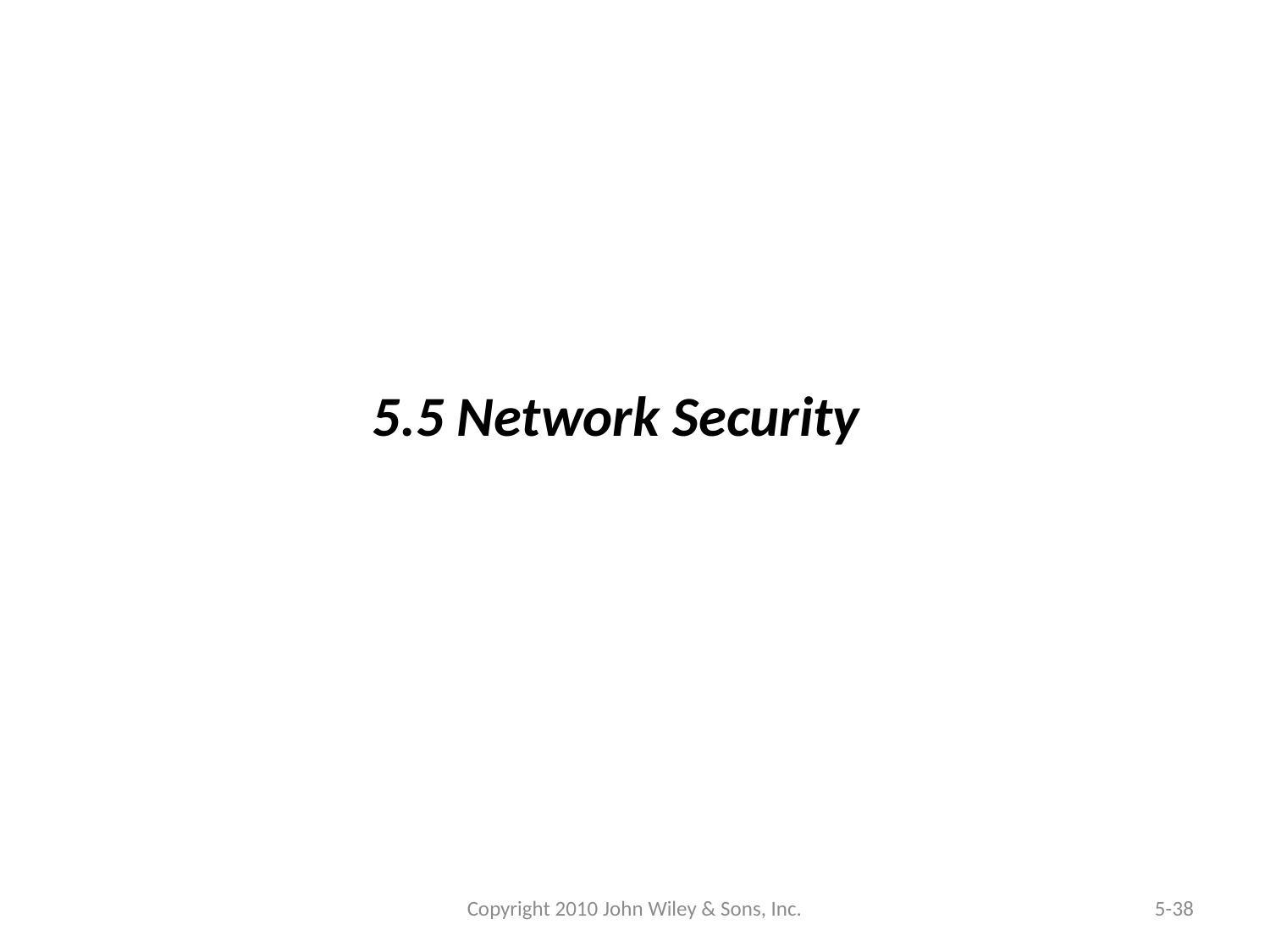

5.5 Network Security
Copyright 2010 John Wiley & Sons, Inc.
5-38